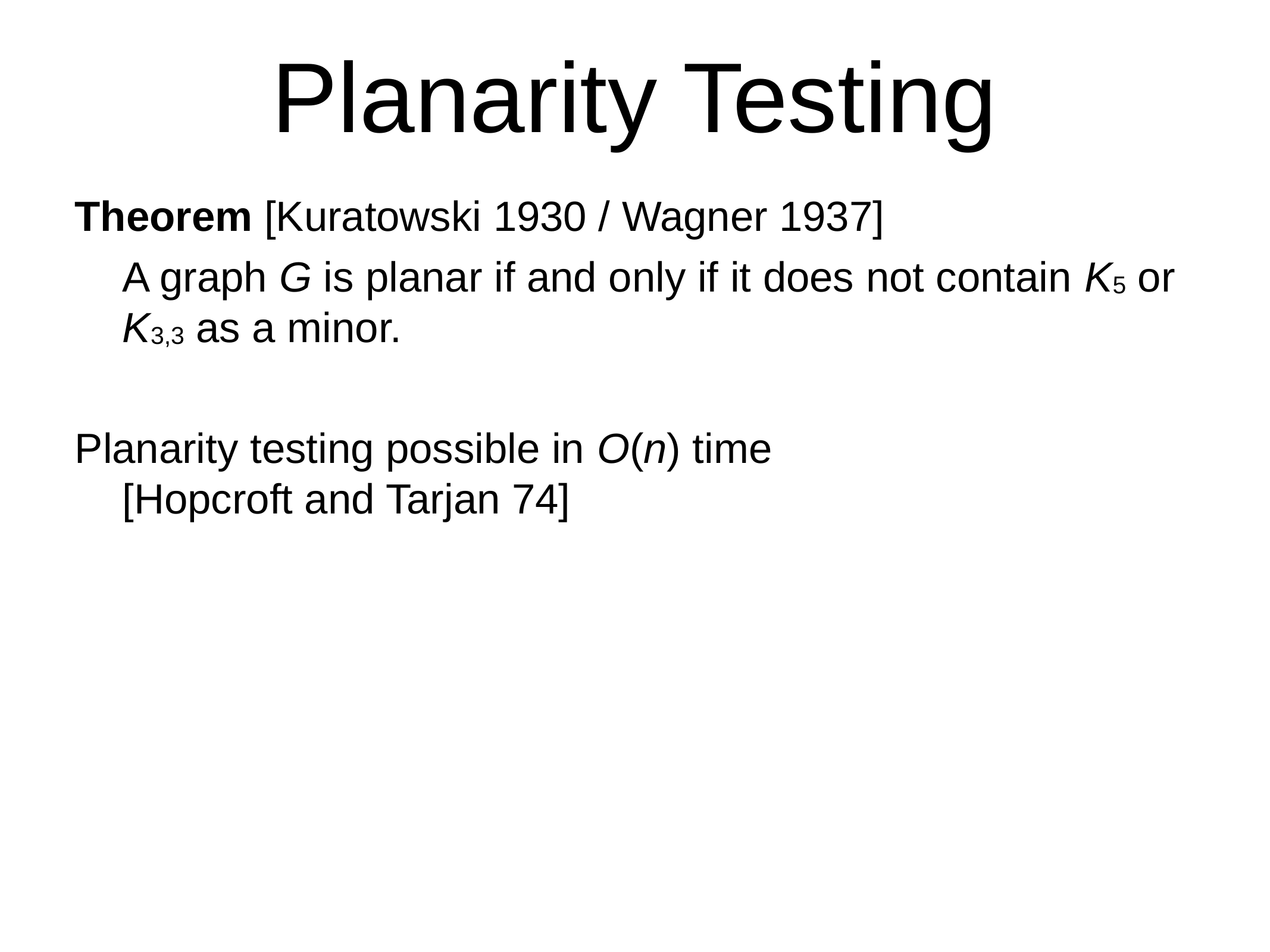

Planarity Testing
Theorem [Kuratowski 1930 / Wagner 1937]
	A graph G is planar if and only if it does not contain K5 or K3,3 as a minor.

Planarity testing possible in O(n) time
[Hopcroft and Tarjan 74]
20